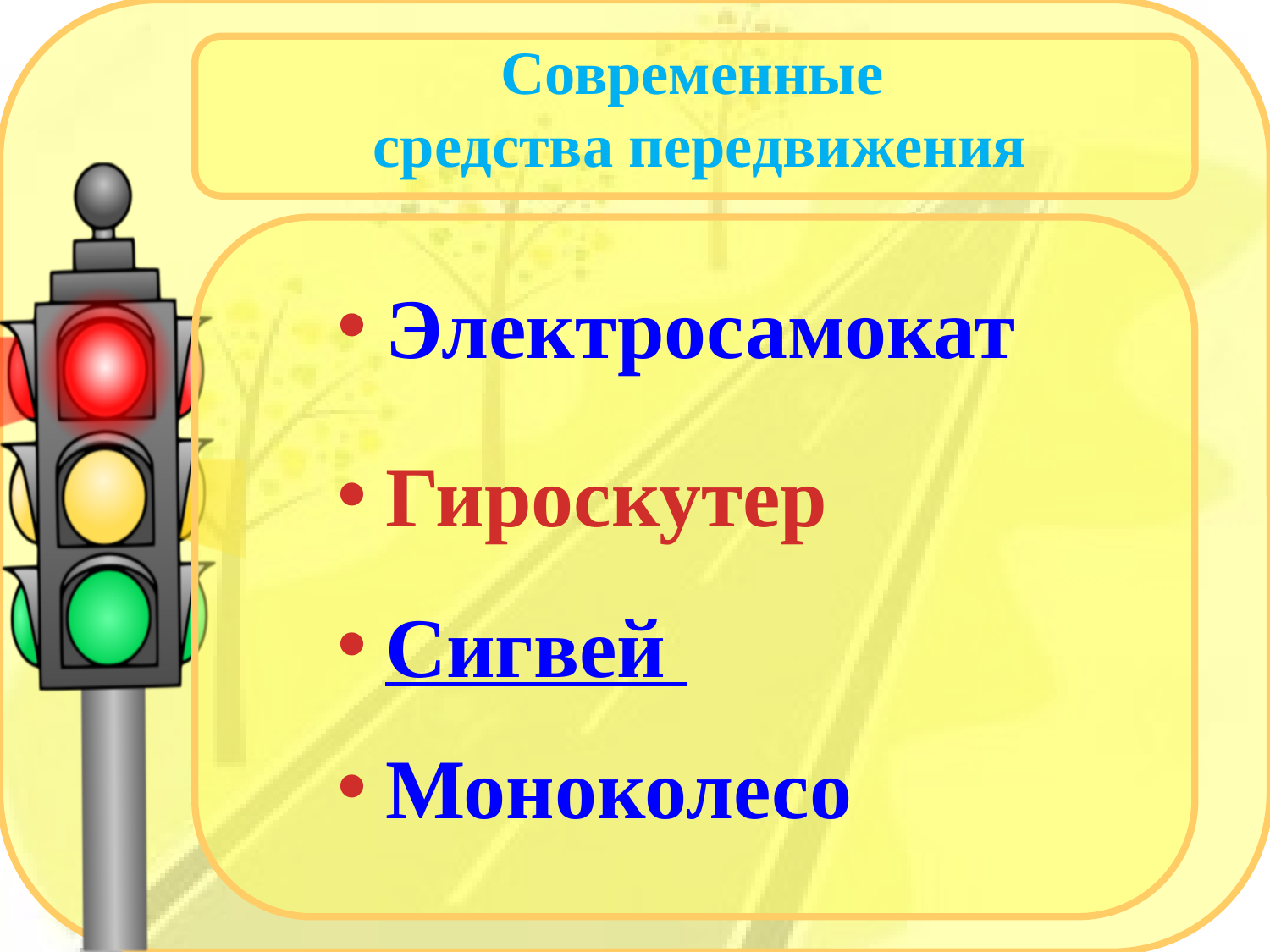

# Современные средства передвижения
Электросамокат
Гироскутер
Сигвей
Моноколесо